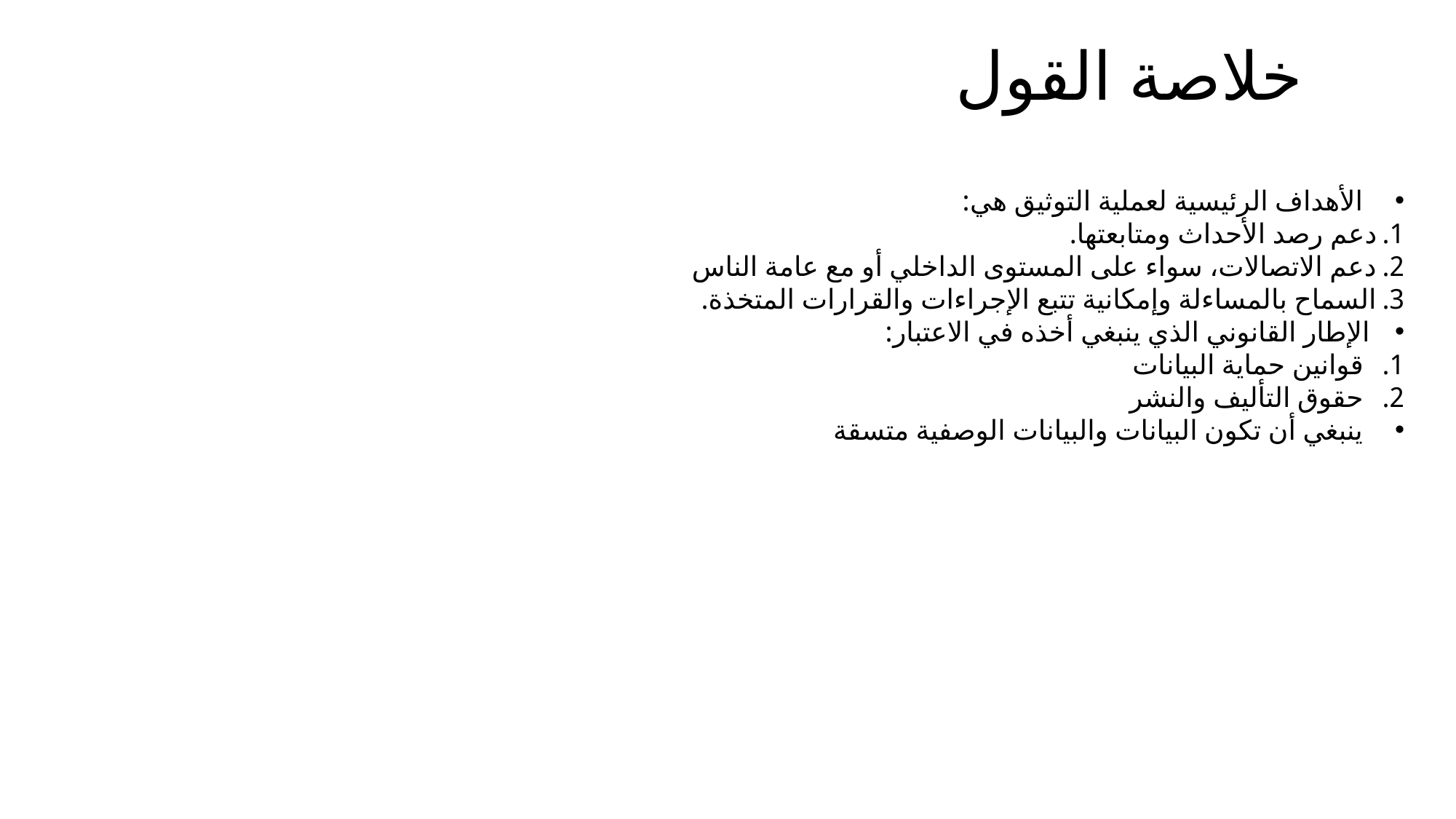

خلاصة القول
 الأهداف الرئيسية لعملية التوثيق هي:
دعم رصد الأحداث ومتابعتها.
دعم الاتصالات، سواء على المستوى الداخلي أو مع عامة الناس
السماح بالمساءلة وإمكانية تتبع الإجراءات والقرارات المتخذة.
الإطار القانوني الذي ينبغي أخذه في الاعتبار:
قوانين حماية البيانات
حقوق التأليف والنشر
 ينبغي أن تكون البيانات والبيانات الوصفية متسقة